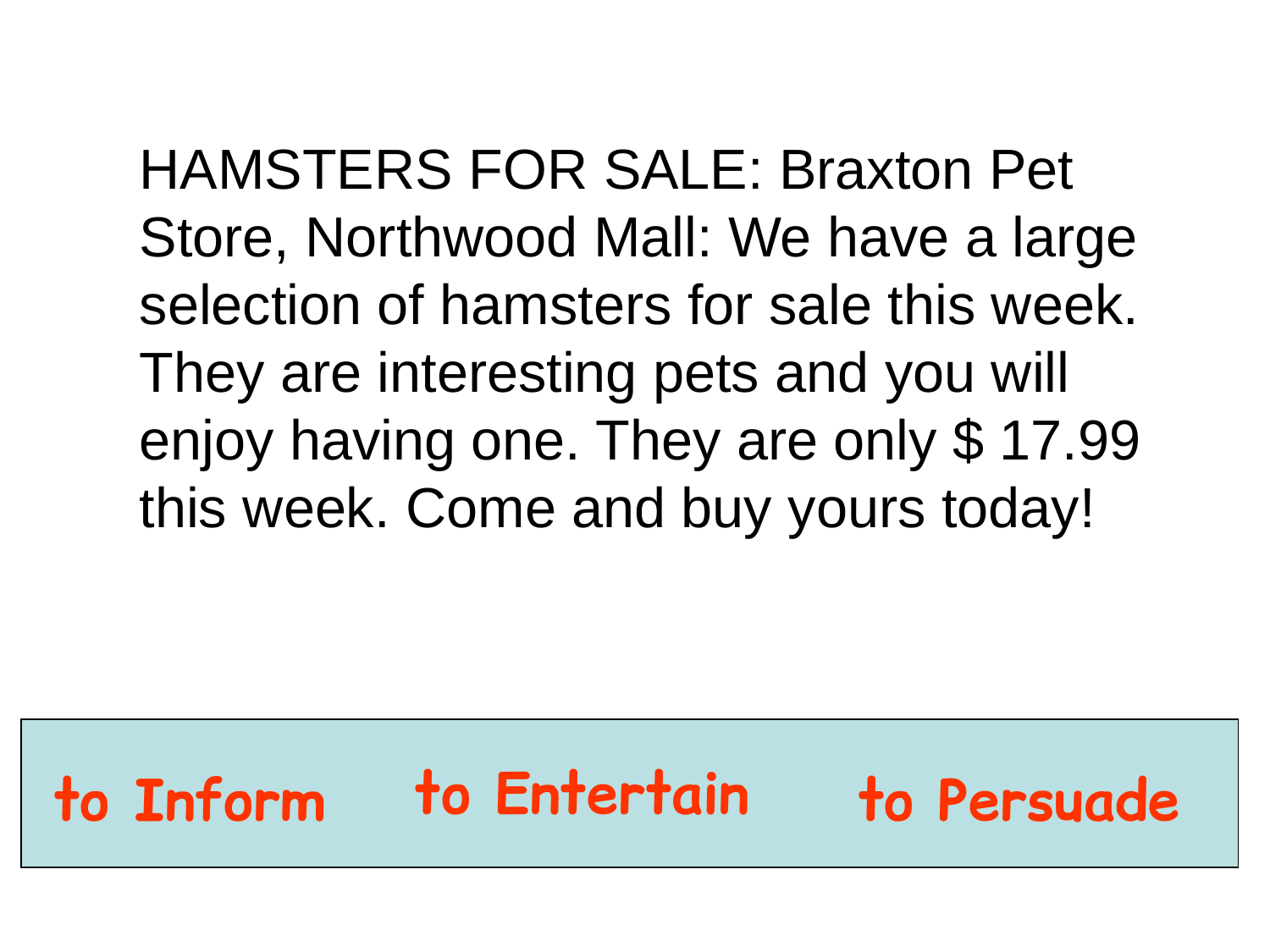

HAMSTERS FOR SALE: Braxton Pet Store, Northwood Mall: We have a large selection of hamsters for sale this week. They are interesting pets and you will enjoy having one. They are only $ 17.99 this week. Come and buy yours today!
 to Inform

 to Persuade
to Entertain